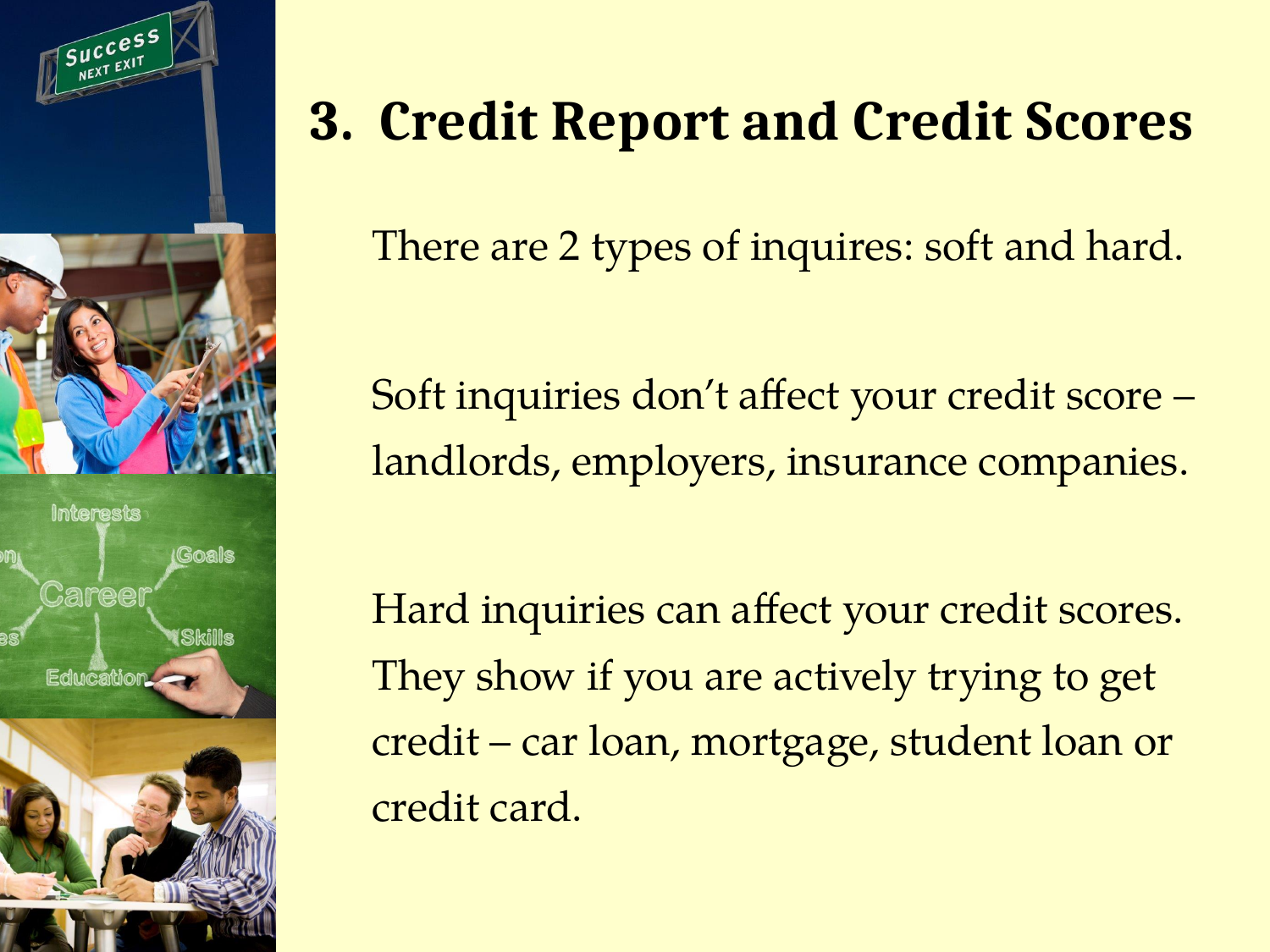

# 3.  Credit Report and Credit Scores
There are 2 types of inquires: soft and hard.

Soft inquiries don’t affect your credit score – landlords, employers, insurance companies.

Hard inquiries can affect your credit scores.  They show if you are actively trying to get credit – car loan, mortgage, student loan or credit card.